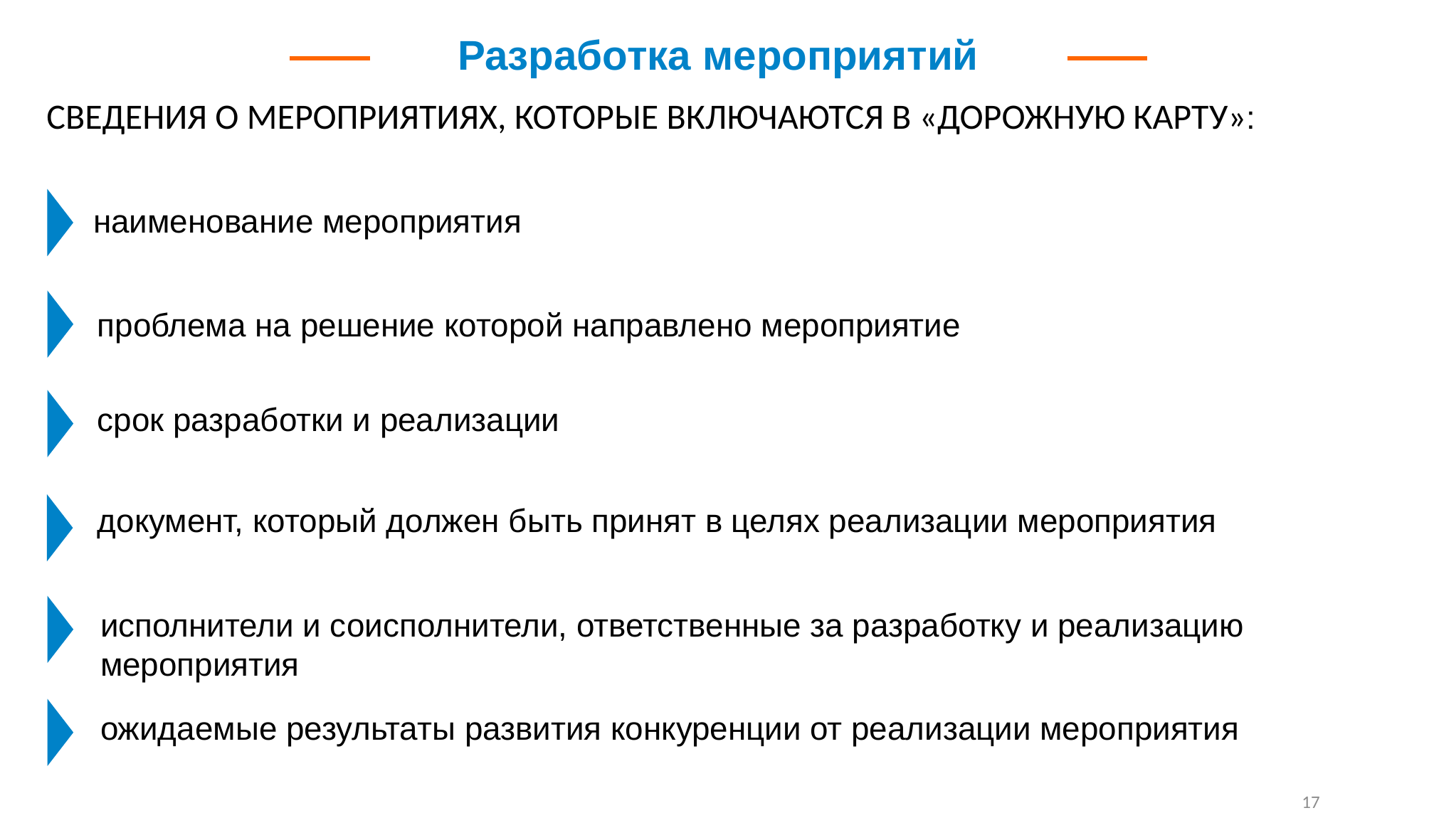

Разработка мероприятий
СВЕДЕНИЯ О МЕРОПРИЯТИЯХ, КОТОРЫЕ ВКЛЮЧАЮТСЯ В «ДОРОЖНУЮ КАРТУ»:
наименование мероприятия

проблема на решение которой направлено мероприятие

срок разработки и реализации

документ, который должен быть принят в целях реализации мероприятия

исполнители и соисполнители, ответственные за разработку и реализацию мероприятия

ожидаемые результаты развития конкуренции от реализации мероприятия

17